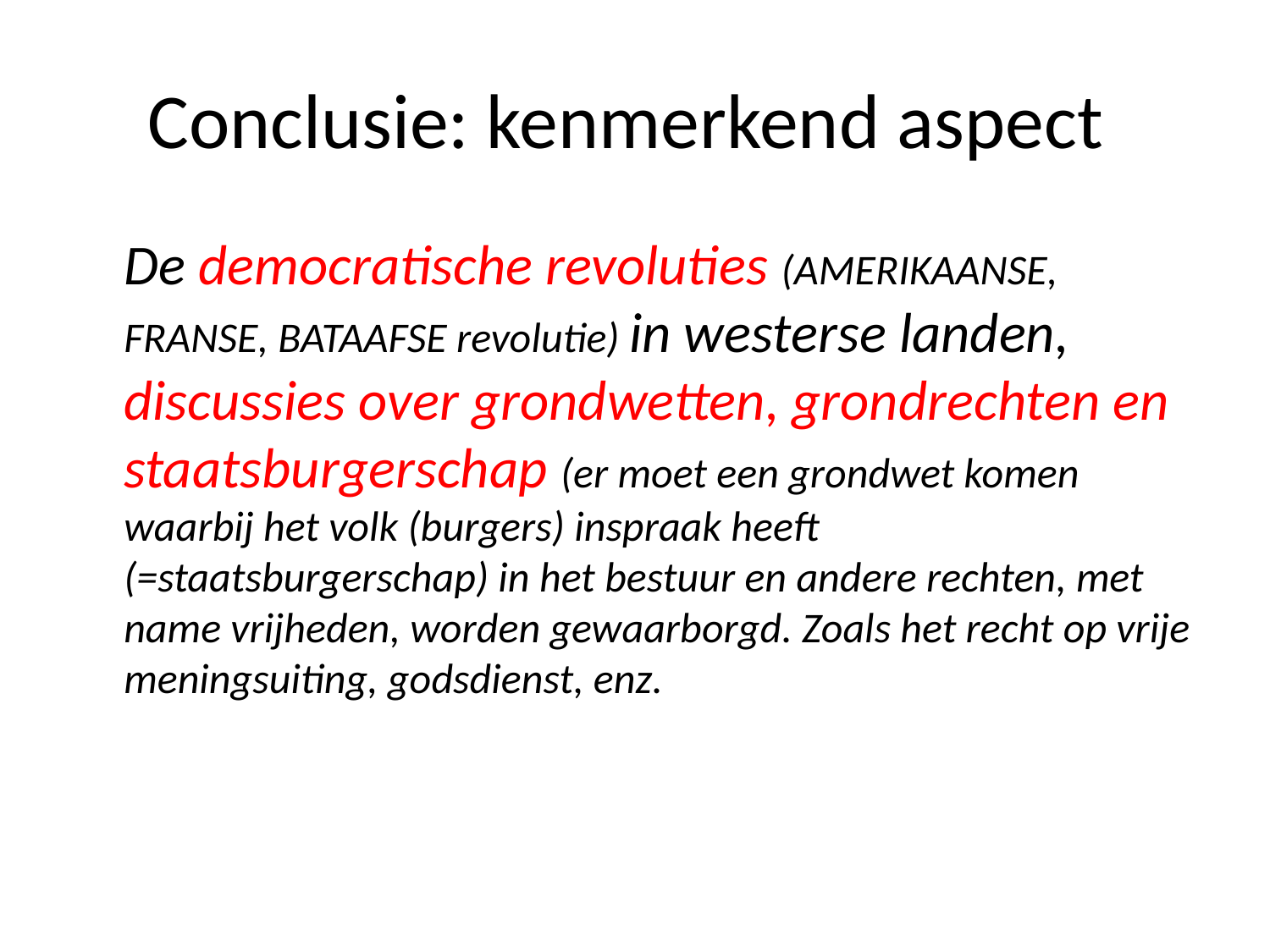

# Conclusie: kenmerkend aspect
	De democratische revoluties (AMERIKAANSE, FRANSE, BATAAFSE revolutie) in westerse landen, discussies over grondwetten, grondrechten en staatsburgerschap (er moet een grondwet komen waarbij het volk (burgers) inspraak heeft (=staatsburgerschap) in het bestuur en andere rechten, met name vrijheden, worden gewaarborgd. Zoals het recht op vrije meningsuiting, godsdienst, enz.